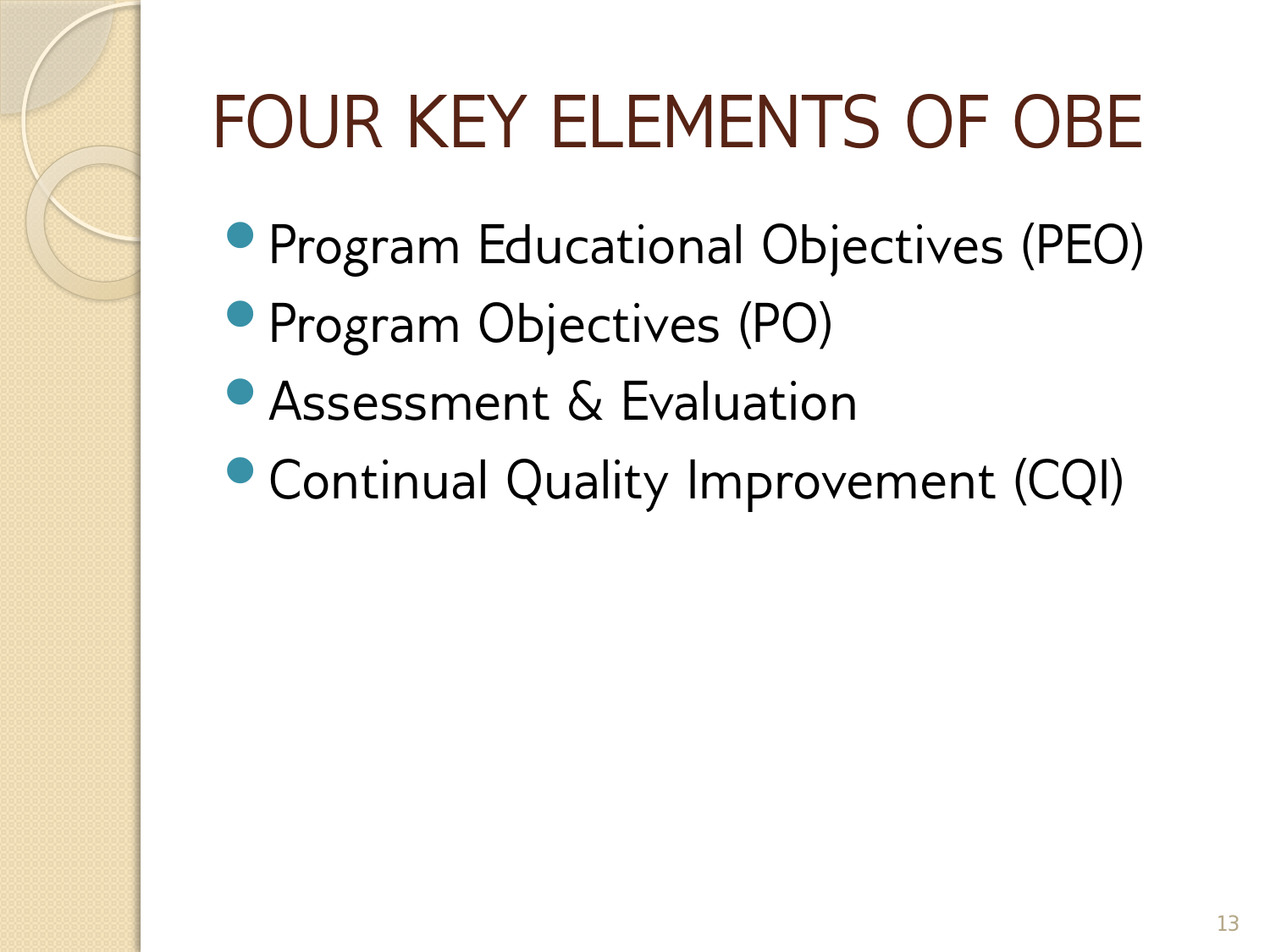

# FOUR KEY ELEMENTS OF OBE
Program Educational Objectives (PEO)
Program Objectives (PO)
Assessment & Evaluation
Continual Quality Improvement (CQI)
13